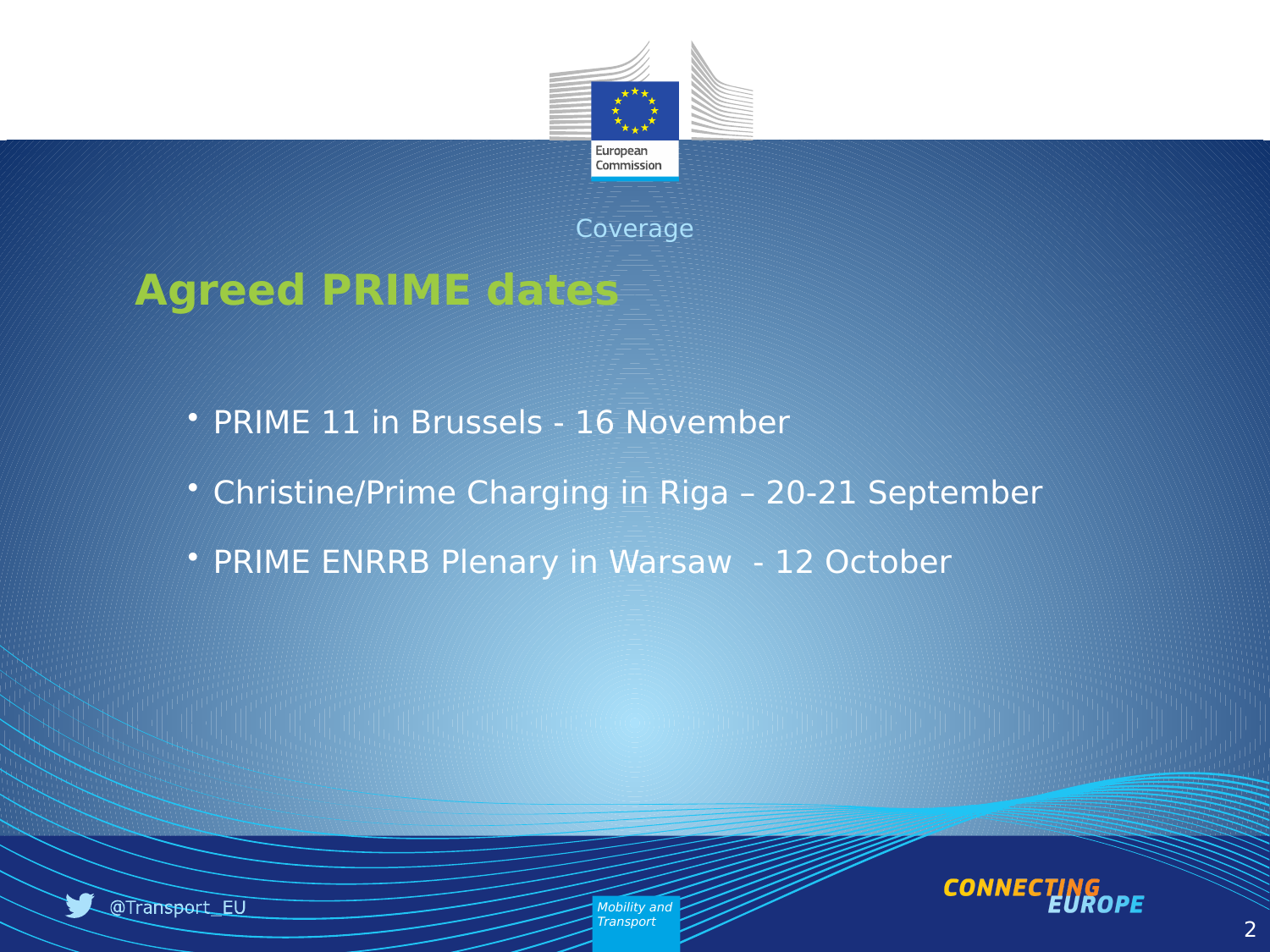

Coverage
# Agreed PRIME dates
PRIME 11 in Brussels - 16 November
Christine/Prime Charging in Riga – 20-21 September
PRIME ENRRB Plenary in Warsaw  - 12 October

2